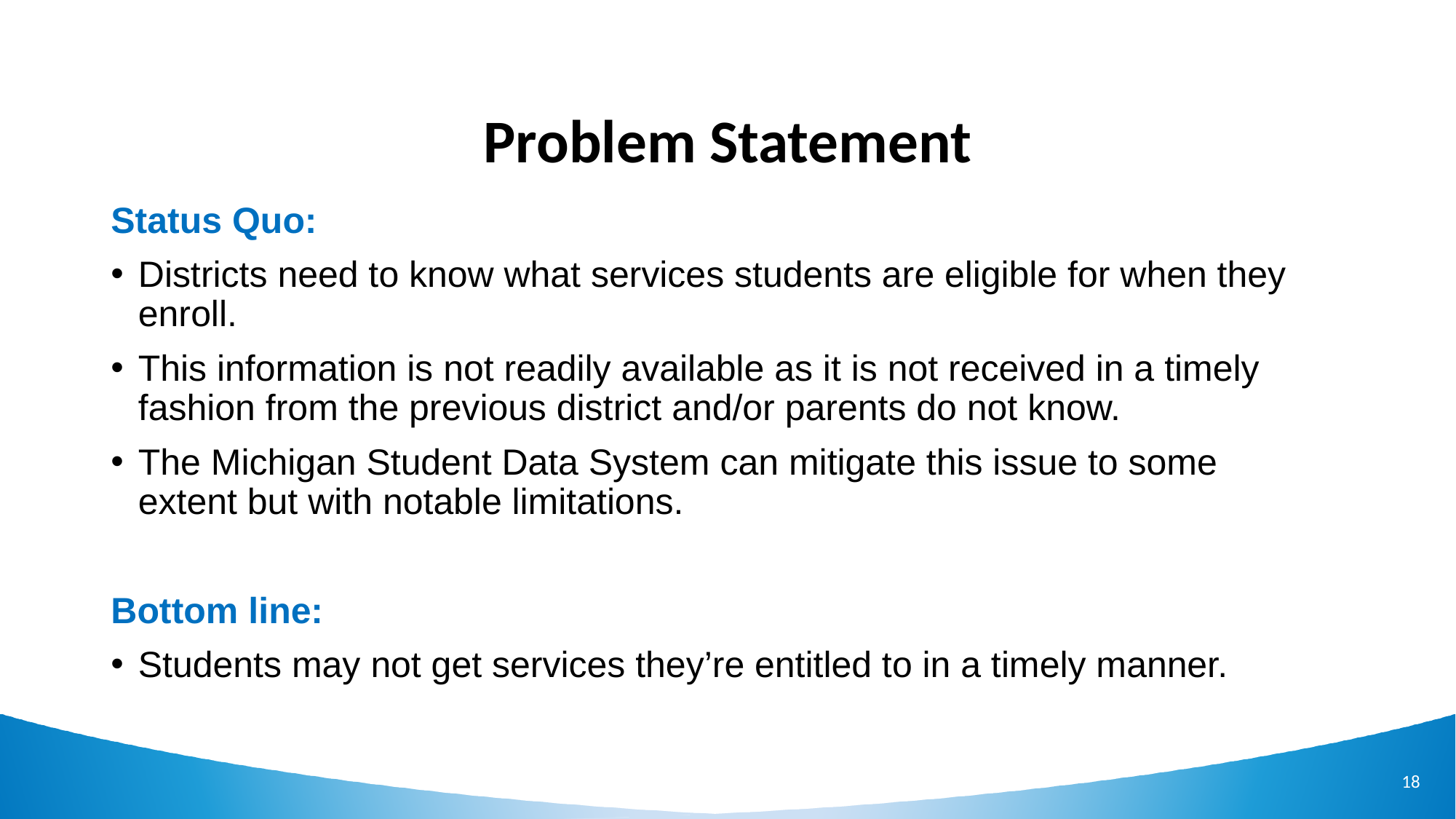

# Problem Statement
Status Quo:
Districts need to know what services students are eligible for when they enroll.
This information is not readily available as it is not received in a timely fashion from the previous district and/or parents do not know.
The Michigan Student Data System can mitigate this issue to some extent but with notable limitations.

Bottom line:
Students may not get services they’re entitled to in a timely manner.
18